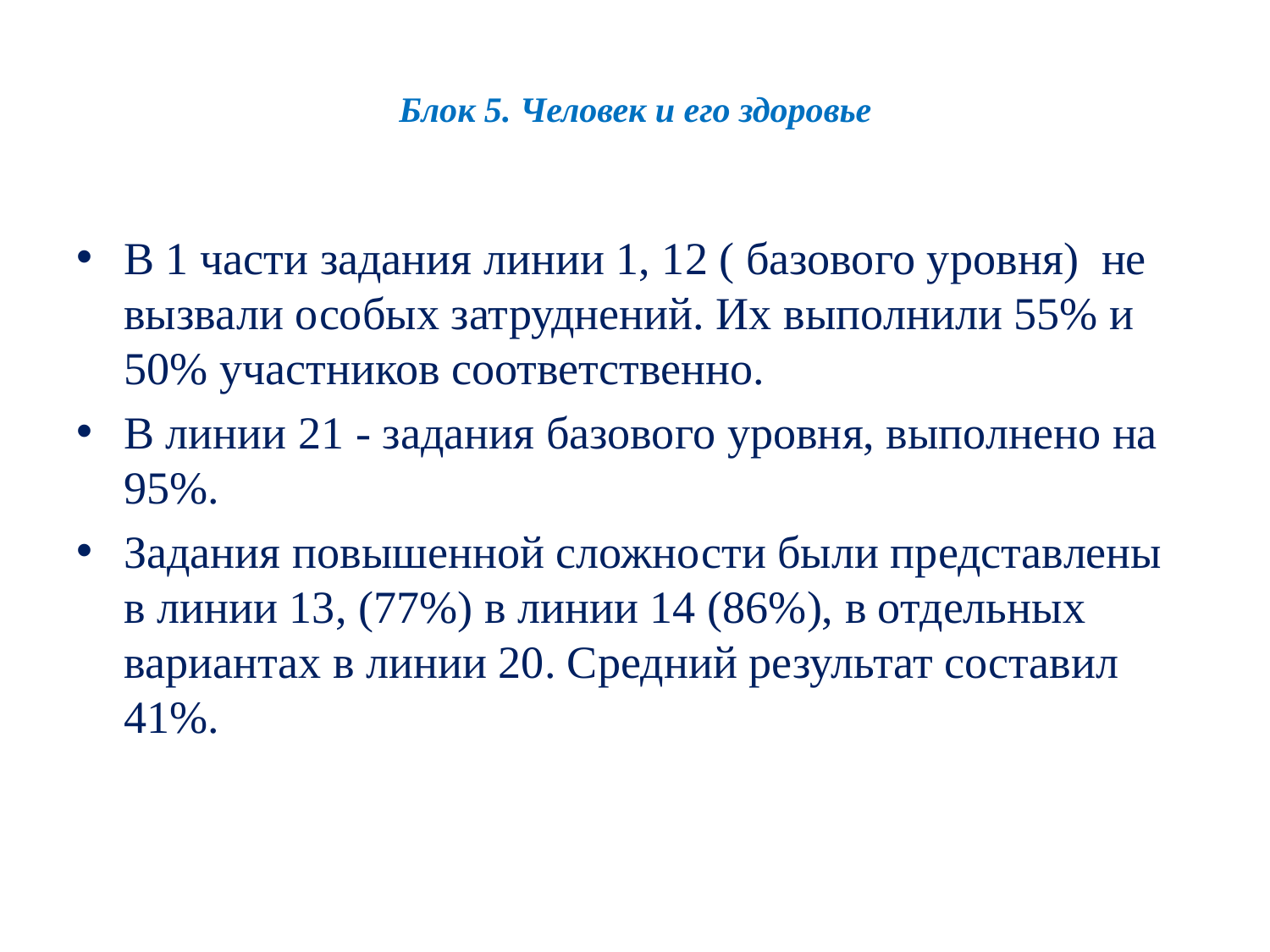

# Блок 5. Человек и его здоровье
В 1 части задания линии 1, 12 ( базового уровня)  не вызвали особых затруднений. Их выполнили 55% и 50% участников соответственно.
В линии 21 - задания базового уровня, выполнено на  95%.
Задания повышенной сложности были представлены в линии 13, (77%) в линии 14 (86%), в отдельных вариантах в линии 20. Средний результат составил 41%.